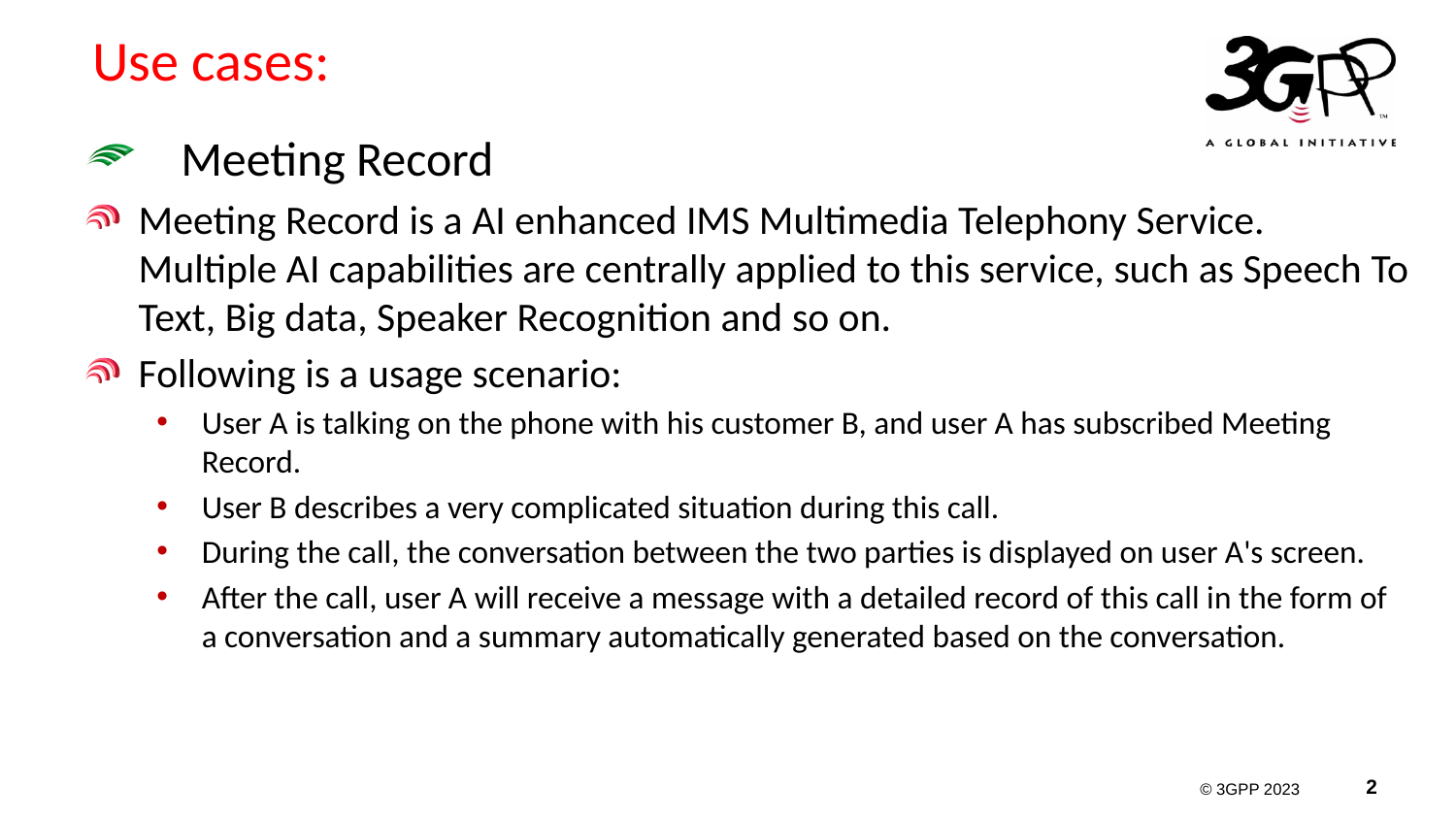

# Use cases:
Meeting Record
Meeting Record is a AI enhanced IMS Multimedia Telephony Service. Multiple AI capabilities are centrally applied to this service, such as Speech To Text, Big data, Speaker Recognition and so on.
Following is a usage scenario:
User A is talking on the phone with his customer B, and user A has subscribed Meeting Record.
User B describes a very complicated situation during this call.
During the call, the conversation between the two parties is displayed on user A's screen.
After the call, user A will receive a message with a detailed record of this call in the form of a conversation and a summary automatically generated based on the conversation.